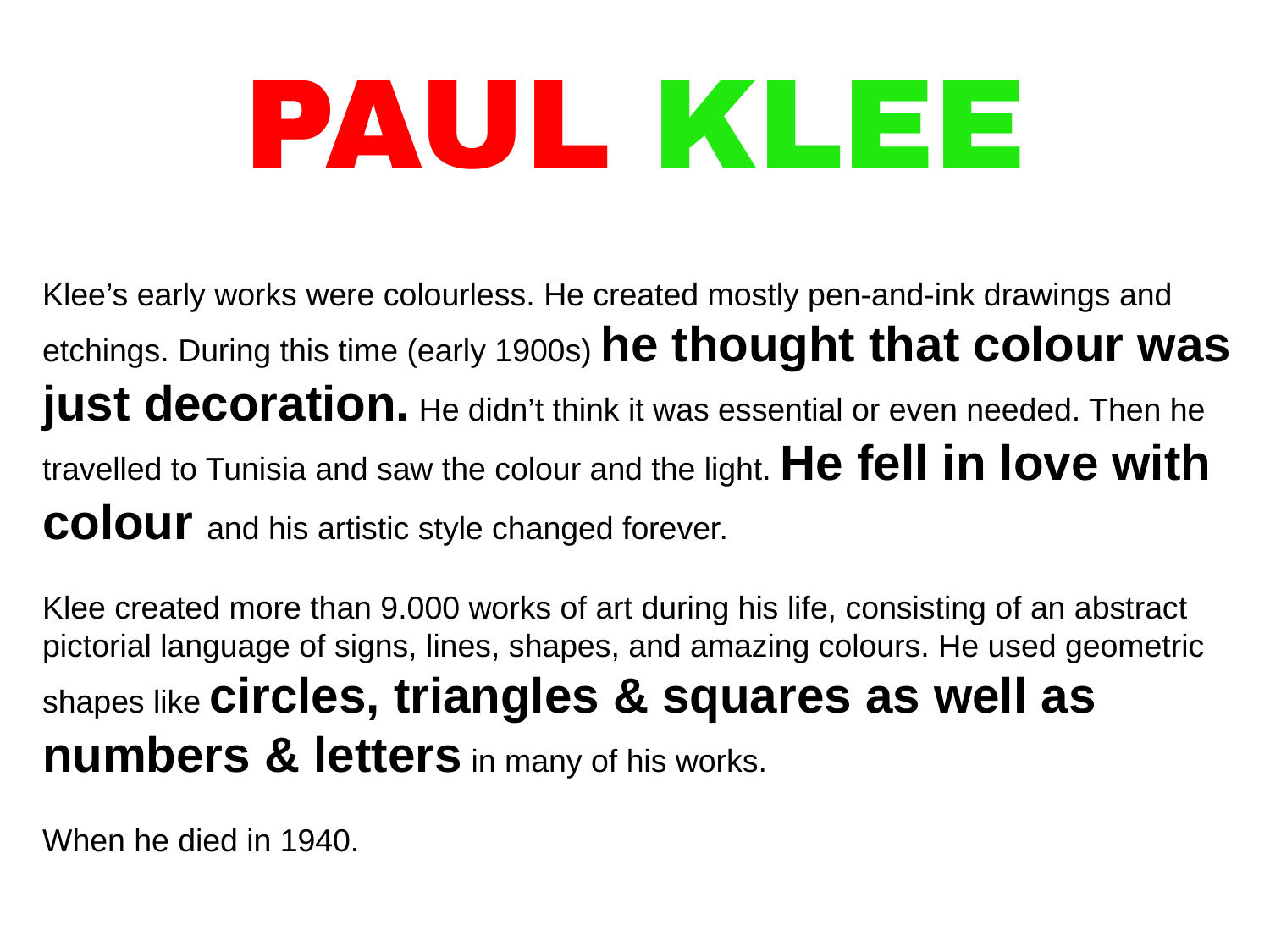

# PAUL KLEE

Klee’s early works were colourless. He created mostly pen-and-ink drawings and etchings. During this time (early 1900s) he thought that colour was just decoration. He didn’t think it was essential or even needed. Then he travelled to Tunisia and saw the colour and the light. He fell in love with colour and his artistic style changed forever.

Klee created more than 9.000 works of art during his life, consisting of an abstract pictorial language of signs, lines, shapes, and amazing colours. He used geometric shapes like circles, triangles & squares as well as numbers & letters in many of his works.

When he died in 1940.